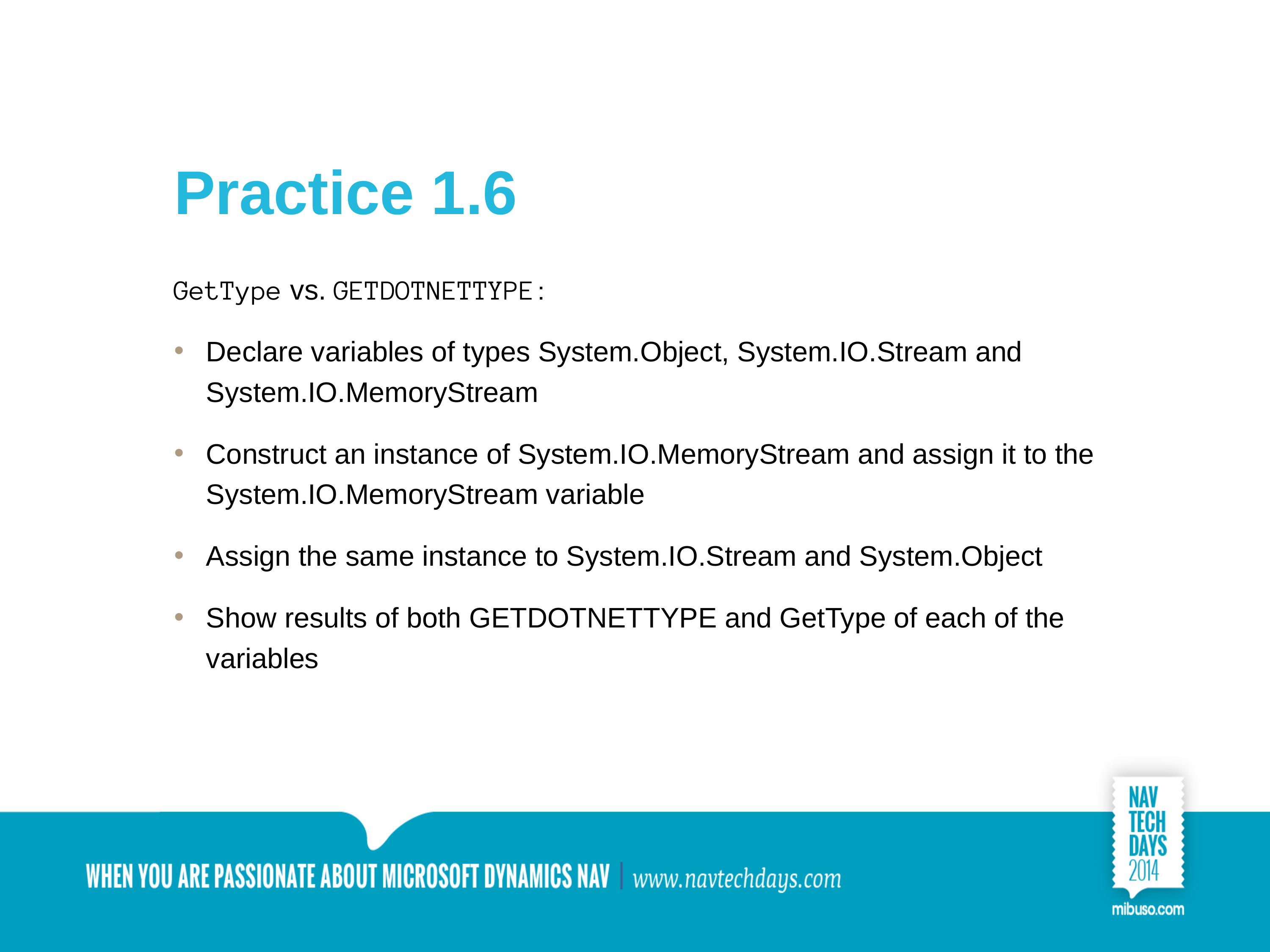

# Practice 1.6
GetType vs. GETDOTNETTYPE:
Declare variables of types System.Object, System.IO.Stream and System.IO.MemoryStream
Construct an instance of System.IO.MemoryStream and assign it to the System.IO.MemoryStream variable
Assign the same instance to System.IO.Stream and System.Object
Show results of both GETDOTNETTYPE and GetType of each of the variables